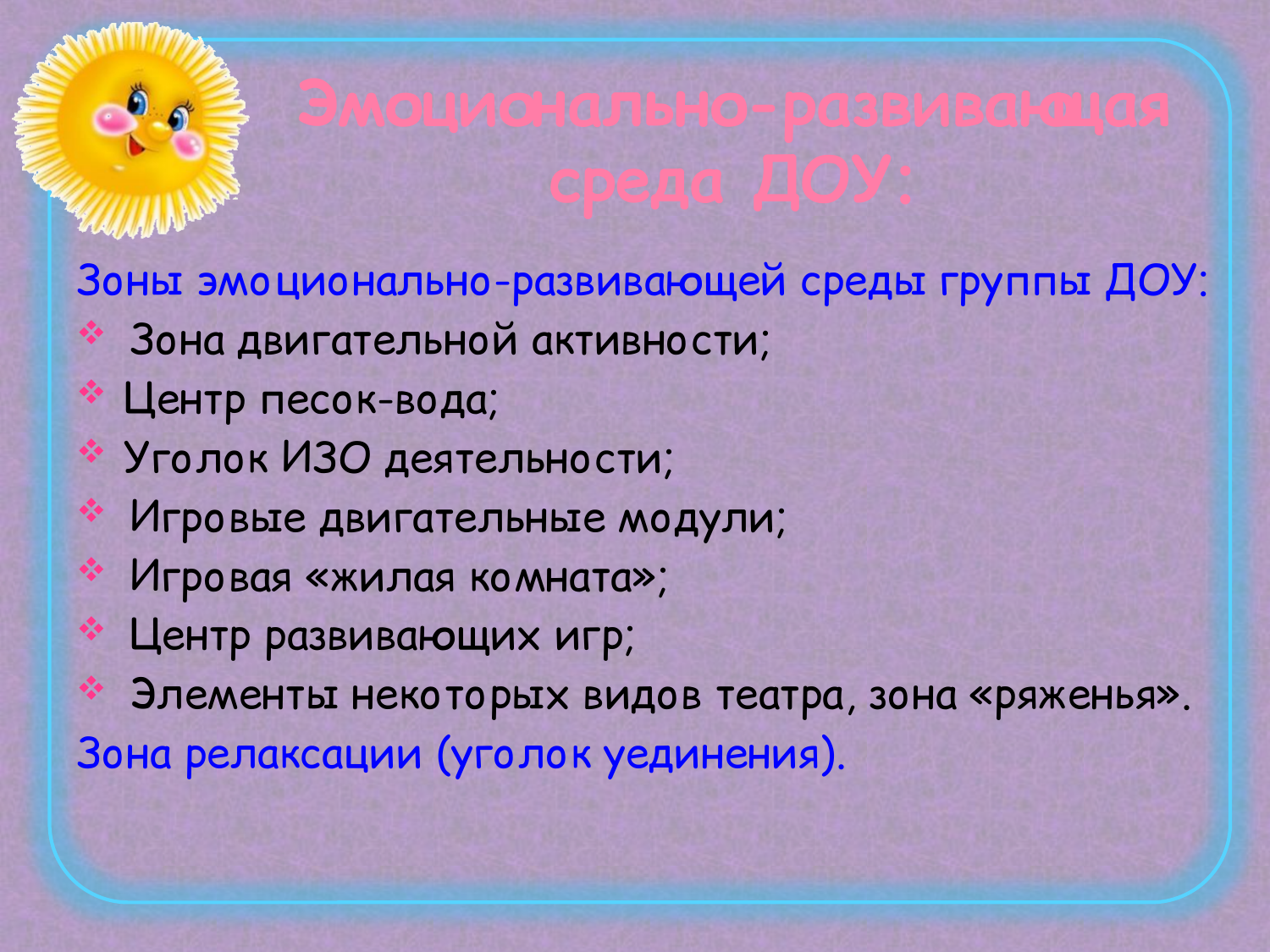

Эмоционально-развивающая среда ДОУ:
Зоны эмоционально-развивающей среды группы ДОУ:
Зона двигательной активности;
Центр песок-вода;
Уголок ИЗО деятельности;
Игровые двигательные модули;
Игровая «жилая комната»;
Центр развивающих игр;
Элементы некоторых видов театра, зона «ряженья».
Зона релаксации (уголок уединения).